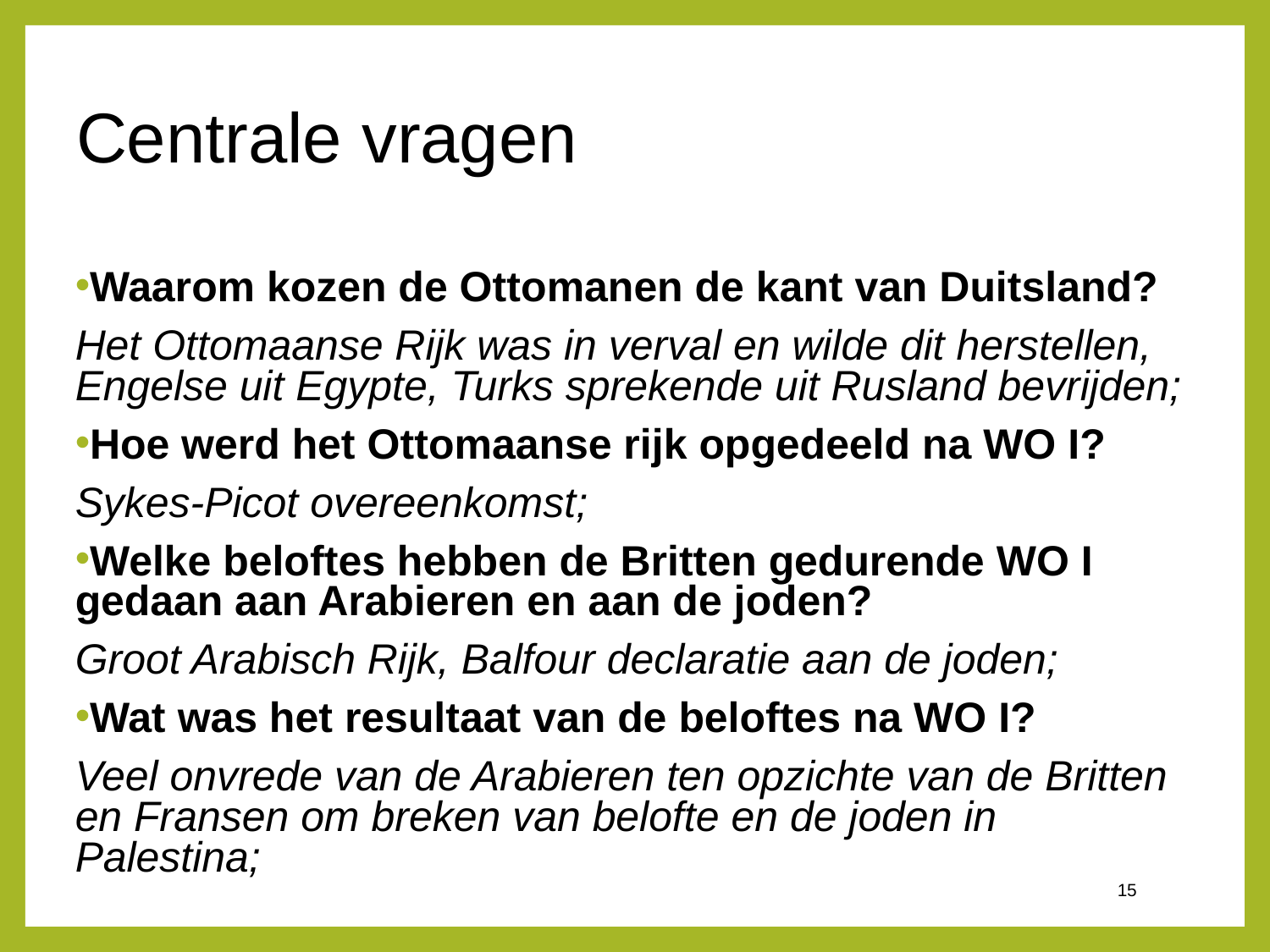

# Centrale vragen

Waarom kozen de Ottomanen de kant van Duitsland?
Het Ottomaanse Rijk was in verval en wilde dit herstellen, Engelse uit Egypte, Turks sprekende uit Rusland bevrijden;
Hoe werd het Ottomaanse rijk opgedeeld na WO I?
Sykes-Picot overeenkomst;
Welke beloftes hebben de Britten gedurende WO I gedaan aan Arabieren en aan de joden?
Groot Arabisch Rijk, Balfour declaratie aan de joden;
Wat was het resultaat van de beloftes na WO I?
Veel onvrede van de Arabieren ten opzichte van de Britten en Fransen om breken van belofte en de joden in Palestina;
15